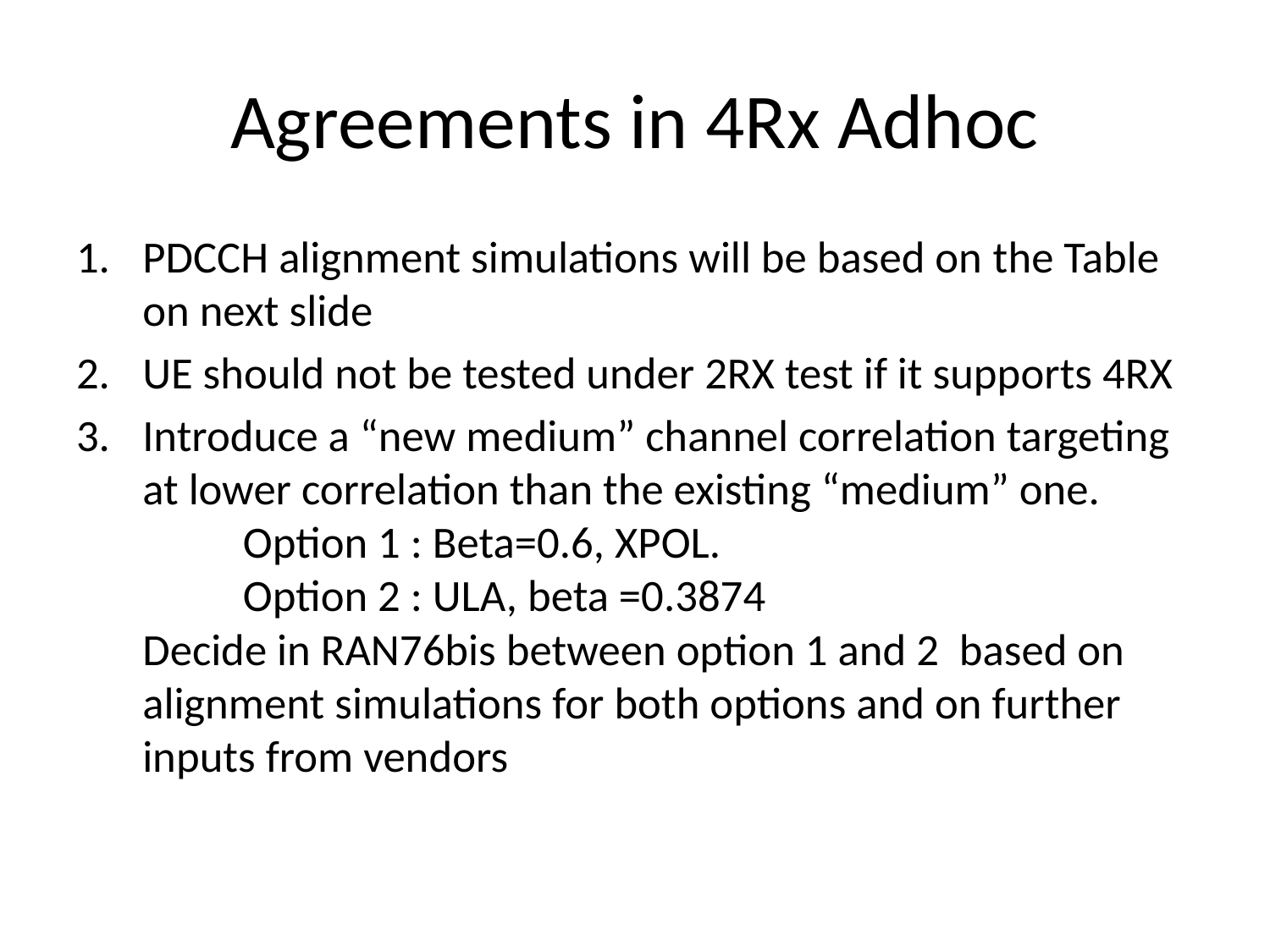

# Agreements in 4Rx Adhoc
PDCCH alignment simulations will be based on the Table on next slide
UE should not be tested under 2RX test if it supports 4RX
Introduce a “new medium” channel correlation targeting at lower correlation than the existing “medium” one.
	Option 1 : Beta=0.6, XPOL.
	Option 2 : ULA, beta =0.3874
Decide in RAN76bis between option 1 and 2  based on alignment simulations for both options and on further inputs from vendors